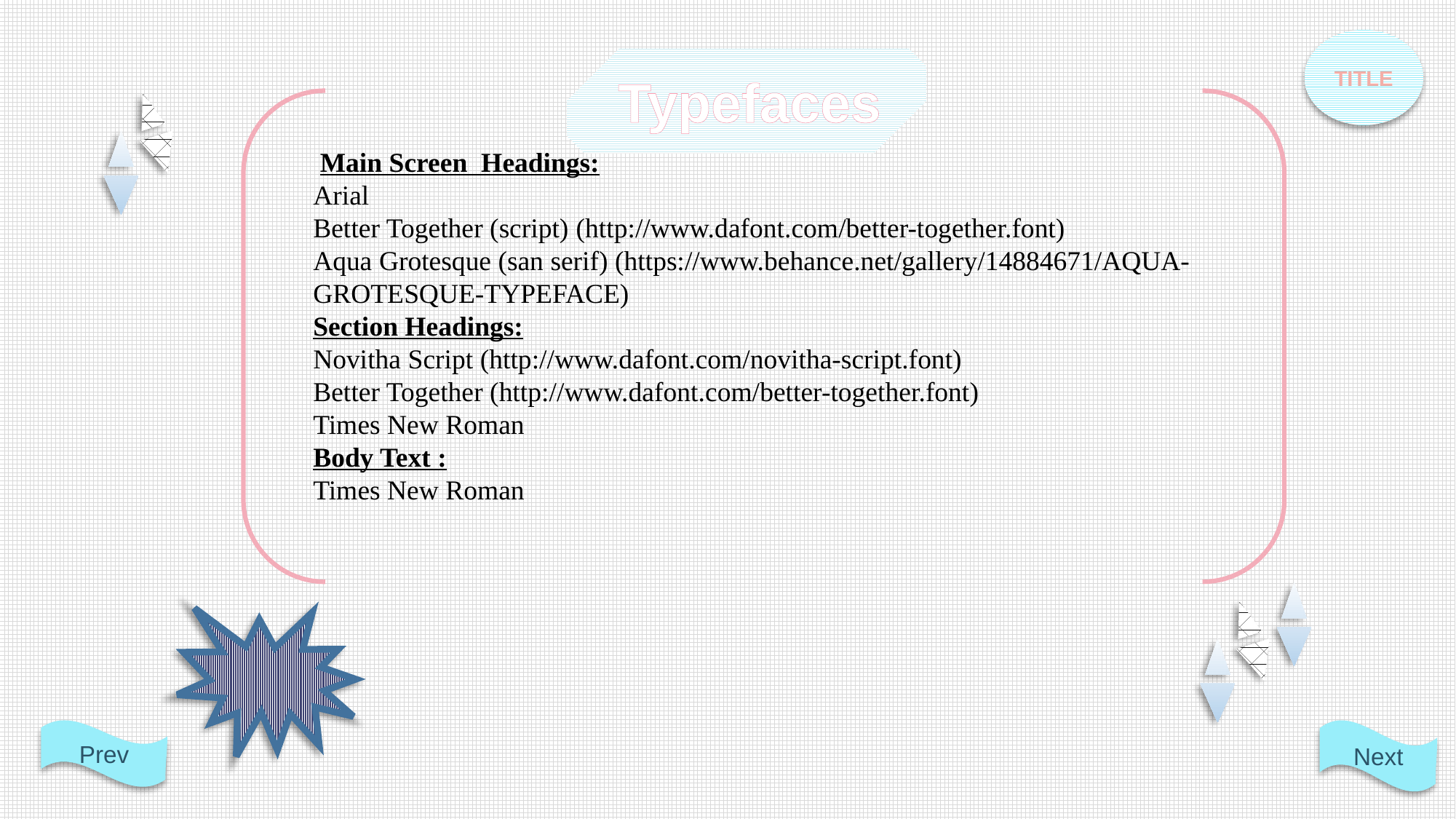

TITLE

Typefaces

 Main Screen  Headings:
Arial
Better Together (script) (http://www.dafont.com/better-together.font)
Aqua Grotesque (san serif) (https://www.behance.net/gallery/14884671/AQUA-GROTESQUE-TYPEFACE)
Section Headings:
Novitha Script (http://www.dafont.com/novitha-script.font)
Better Together (http://www.dafont.com/better-together.font)
Times New Roman
Body Text :
Times New Roman

Prev
Next